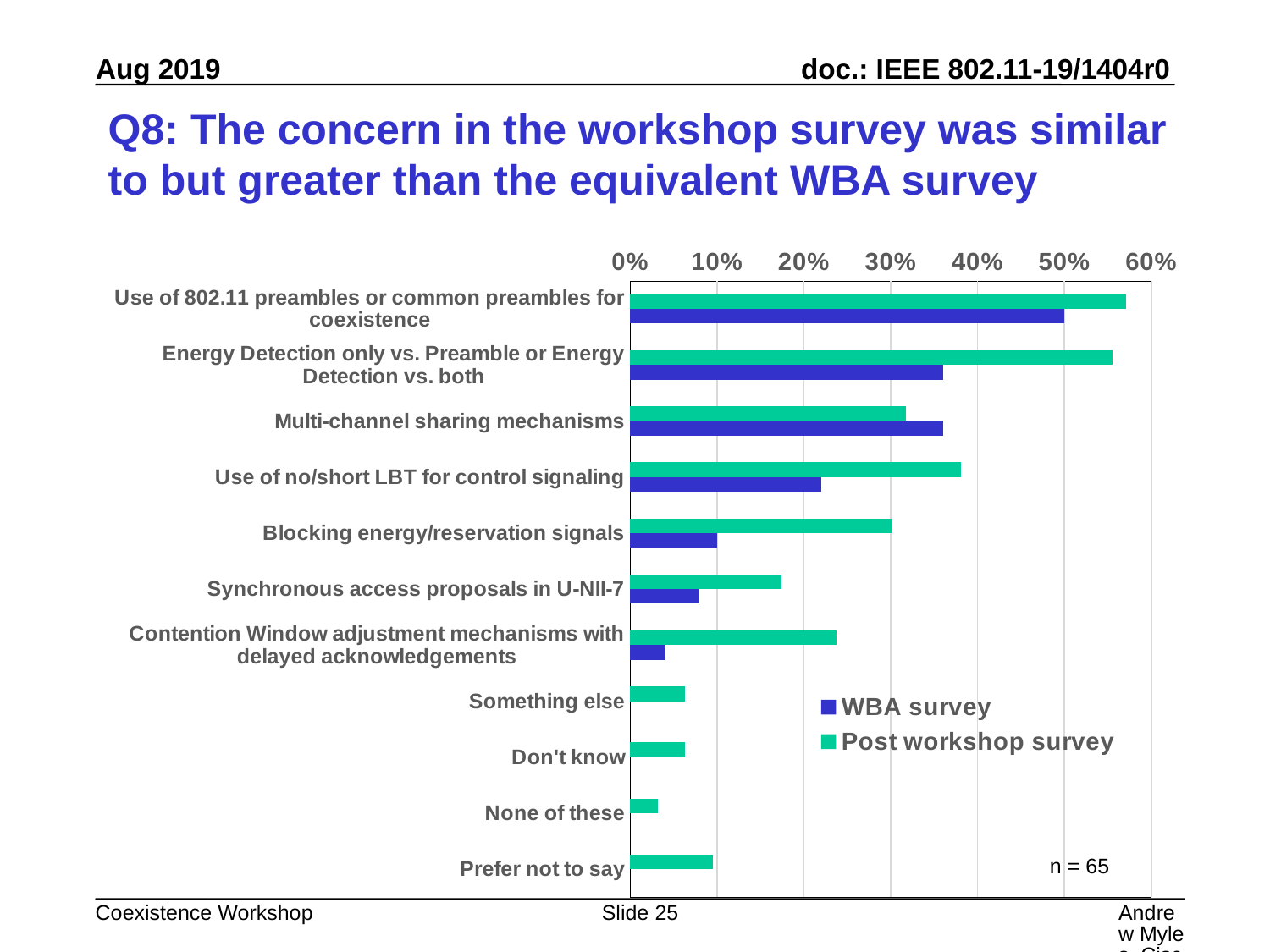

# Q8: The concern in the workshop survey was similar to but greater than the equivalent WBA survey

### Chart

| Category | Post workshop survey | WBA survey |
|---|---|---|
| Use of 802.11 preambles or common preambles for coexistence | 0.5714285714285714 | 0.5 |
| Energy Detection only vs. Preamble or Energy Detection vs. both | 0.5555555555555556 | 0.36 |
| Multi-channel sharing mechanisms | 0.31746031746031744 | 0.36 |
| Use of no/short LBT for control signaling | 0.38095238095238093 | 0.22 |
| Blocking energy/reservation signals | 0.30158730158730157 | 0.1 |
| Synchronous access proposals in U-NII-7 | 0.1746031746031746 | 0.08 |
| Contention Window adjustment mechanisms with delayed acknowledgements | 0.23809523809523808 | 0.04 |
| Something else | 0.06349206349206349 | None |
| Don't know | 0.06349206349206349 | None |
| None of these | 0.031746031746031744 | None |
| Prefer not to say | 0.09523809523809523 | None |
n = 65
Slide 25
Andrew Myles, Cisco